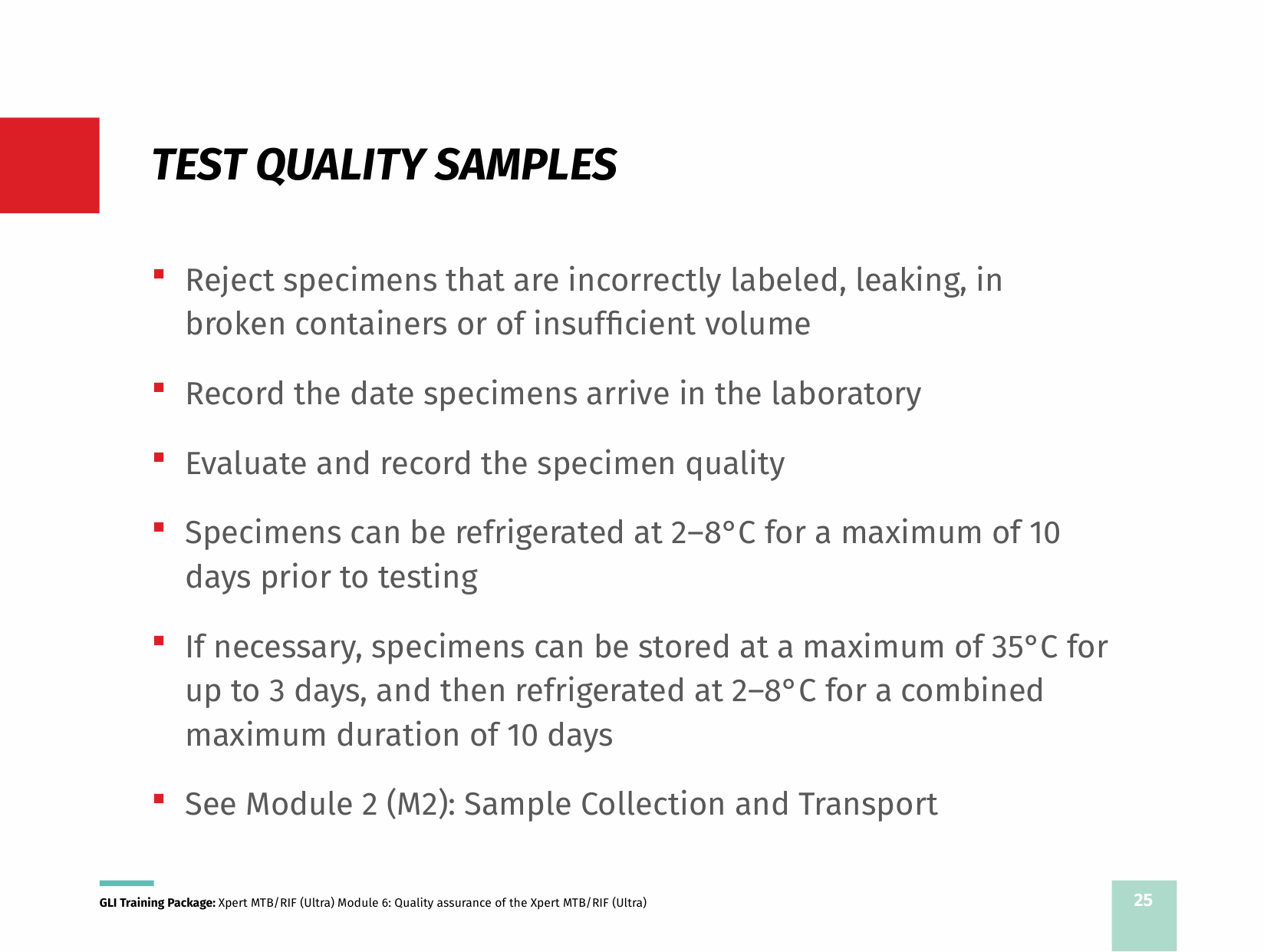

# TEST QUALITY SAMPLES
Reject specimens that are incorrectly labeled, leaking, in broken containers or of insufficient volume
Record the date specimens arrive in the laboratory
Evaluate and record the specimen quality
Specimens can be refrigerated at 2–8°C for a maximum of 10 days prior to testing
If necessary, specimens can be stored at a maximum of 35°C for up to 3 days, and then refrigerated at 2–8°C for a combined maximum duration of 10 days
See Module 2 (M2): Sample Collection and Transport